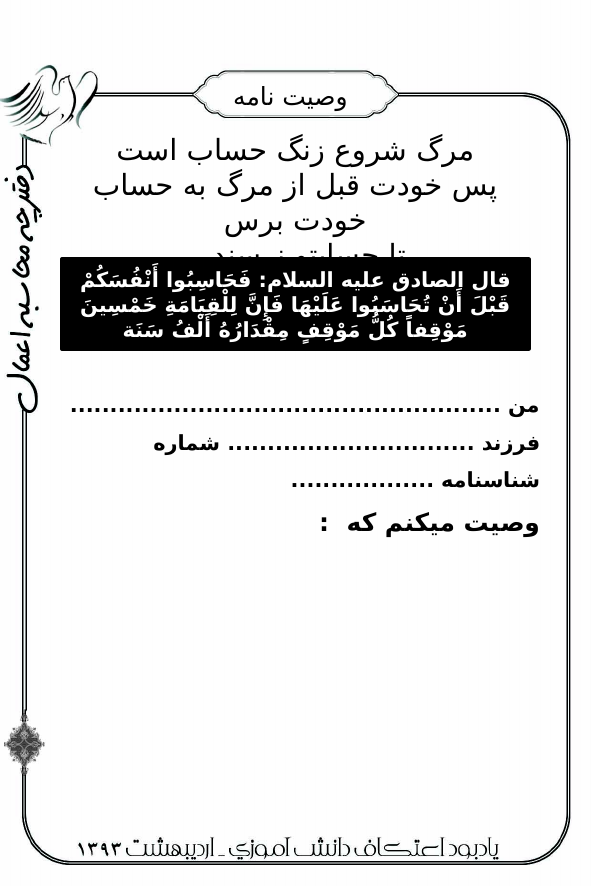

# وصیت نامه
مرگ شروع زنگ حساب است
پس خودت قبل از مرگ به حساب خودت برس
 تا حسابتو نرسند ...
قال الصادق علیه السلام: فَحَاسِبُوا أَنْفُسَكُمْ قَبْلَ أَنْ تُحَاسَبُوا عَلَيْهَا فَإِنَّ لِلْقِيَامَةِ خَمْسِينَ مَوْقِفاً كُلُّ مَوْقِفٍ مِقْدَارُهُ أَلْفُ سَنَة
من ...................................................... فرزند ............................... شماره شناسنامه ..................
وصیت میکنم که  :